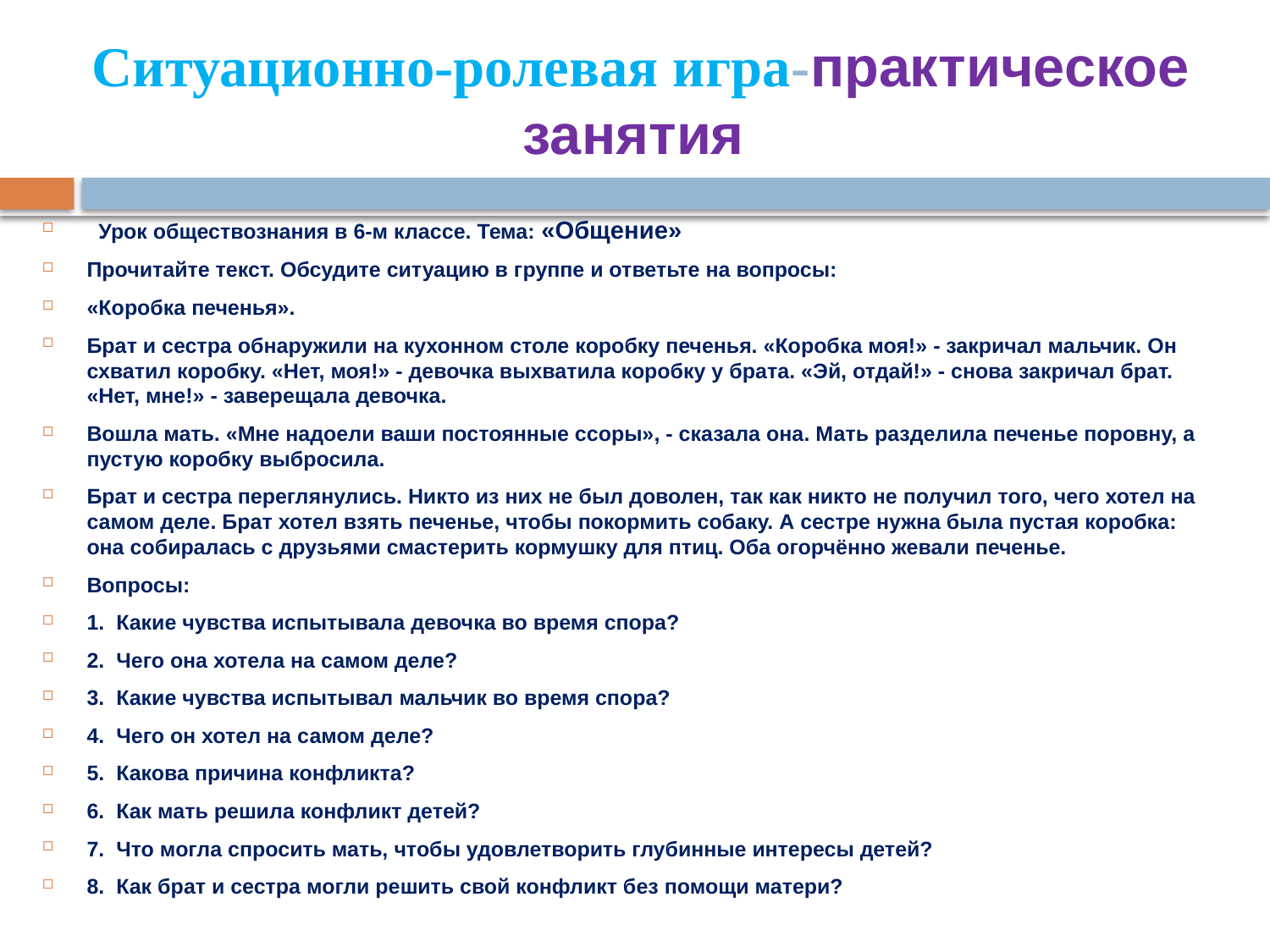

#

Ситуационно-ролевая игра-практическое занятия
  Урок обществознания в 6-м классе. Тема: «Общение»
Прочитайте текст. Обсудите ситуацию в группе и ответьте на вопросы:
«Коробка печенья».
Брат и сестра обнаружили на кухонном столе коробку печенья. «Коробка моя!» - закричал мальчик. Он схватил коробку. «Нет, моя!» - девочка выхватила коробку у брата. «Эй, отдай!» - снова закричал брат. «Нет, мне!» - заверещала девочка.
Вошла мать. «Мне надоели ваши постоянные ссоры», - сказала она. Мать разделила печенье поровну, а пустую коробку выбросила.
Брат и сестра переглянулись. Никто из них не был доволен, так как никто не получил того, чего хотел на самом деле. Брат хотел взять печенье, чтобы покормить собаку. А сестре нужна была пустая коробка: она собиралась с друзьями смастерить кормушку для птиц. Оба огорчённо жевали печенье.
Вопросы:
1.  Какие чувства испытывала девочка во время спора?
2.  Чего она хотела на самом деле?
3.  Какие чувства испытывал мальчик во время спора?
4.  Чего он хотел на самом деле?
5.  Какова причина конфликта?
6.  Как мать решила конфликт детей?
7.  Что могла спросить мать, чтобы удовлетворить глубинные интересы детей?
8.  Как брат и сестра могли решить свой конфликт без помощи матери?